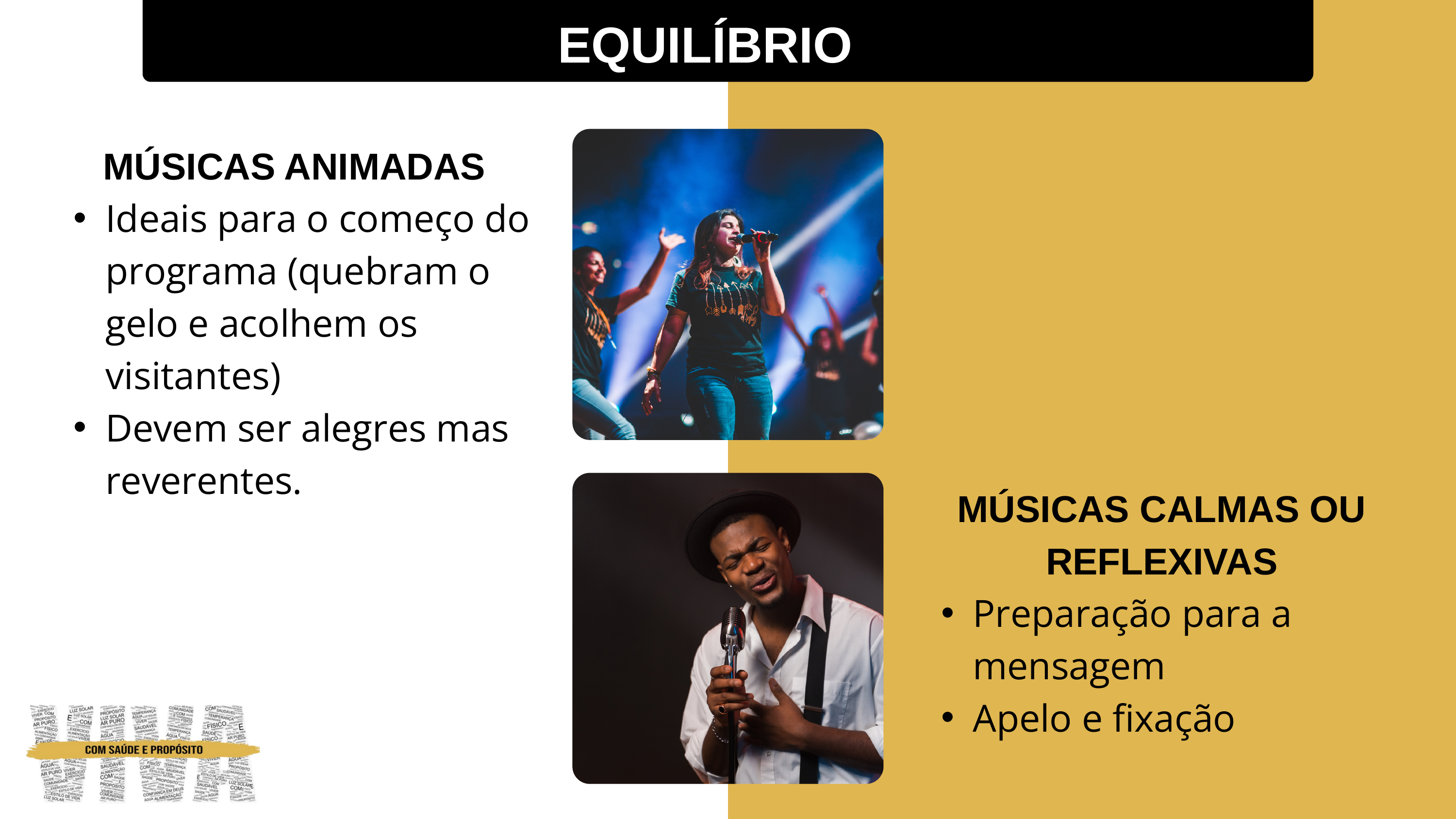

EQUILÍBRIO

MÚSICAS ANIMADAS
Ideais para o começo do programa (quebram o gelo e acolhem os visitantes)
Devem ser alegres mas reverentes.

MÚSICAS CALMAS OU REFLEXIVAS
Preparação para a mensagem
Apelo e fixação